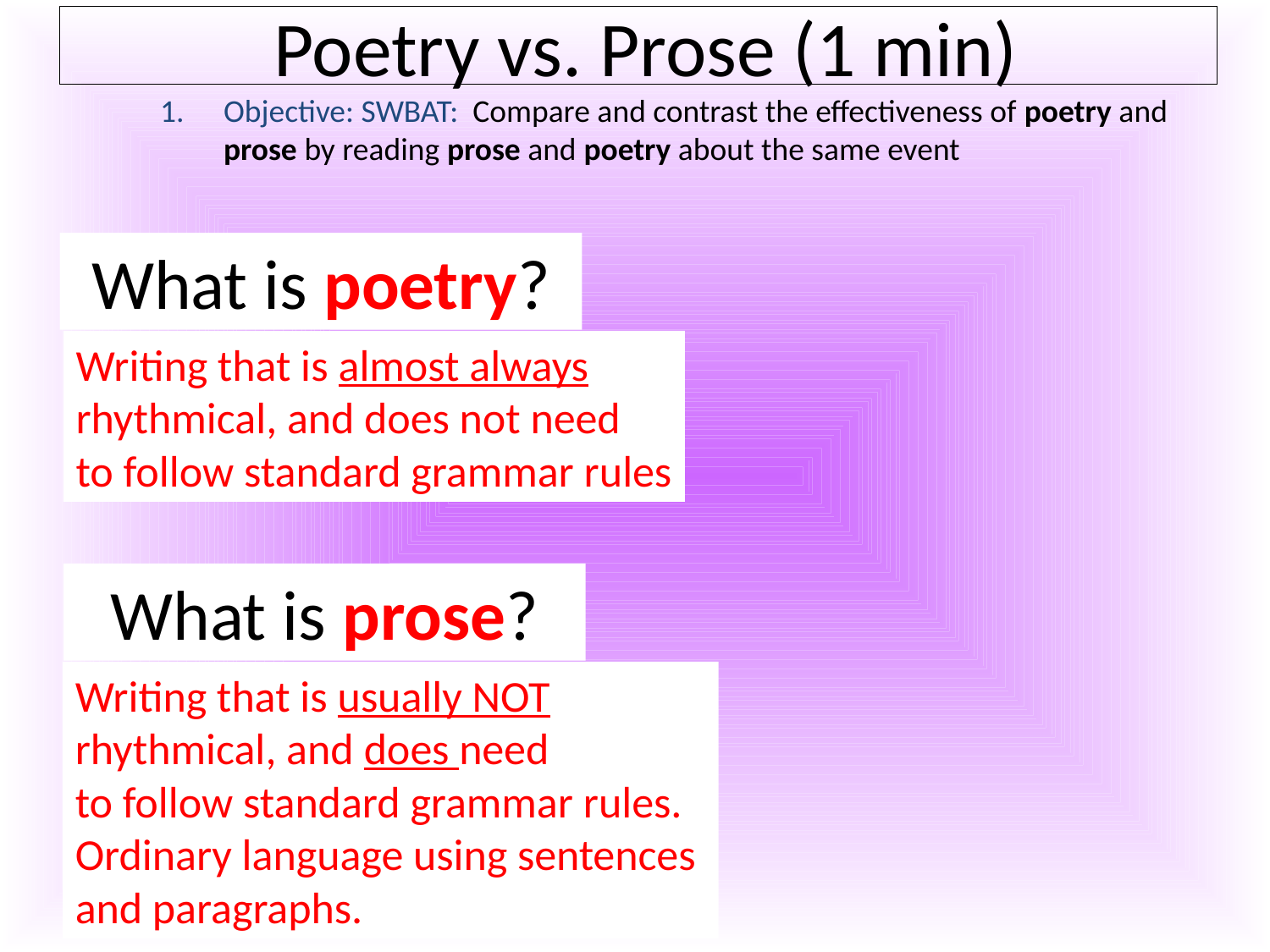

# Poetry vs. Prose (1 min)
Objective: SWBAT:  Compare and contrast the effectiveness of poetry and prose by reading prose and poetry about the same event
What is poetry?
Writing that is almost always
rhythmical, and does not need
to follow standard grammar rules
What is prose?
Writing that is usually NOT
rhythmical, and does need
to follow standard grammar rules.
Ordinary language using sentences
and paragraphs.